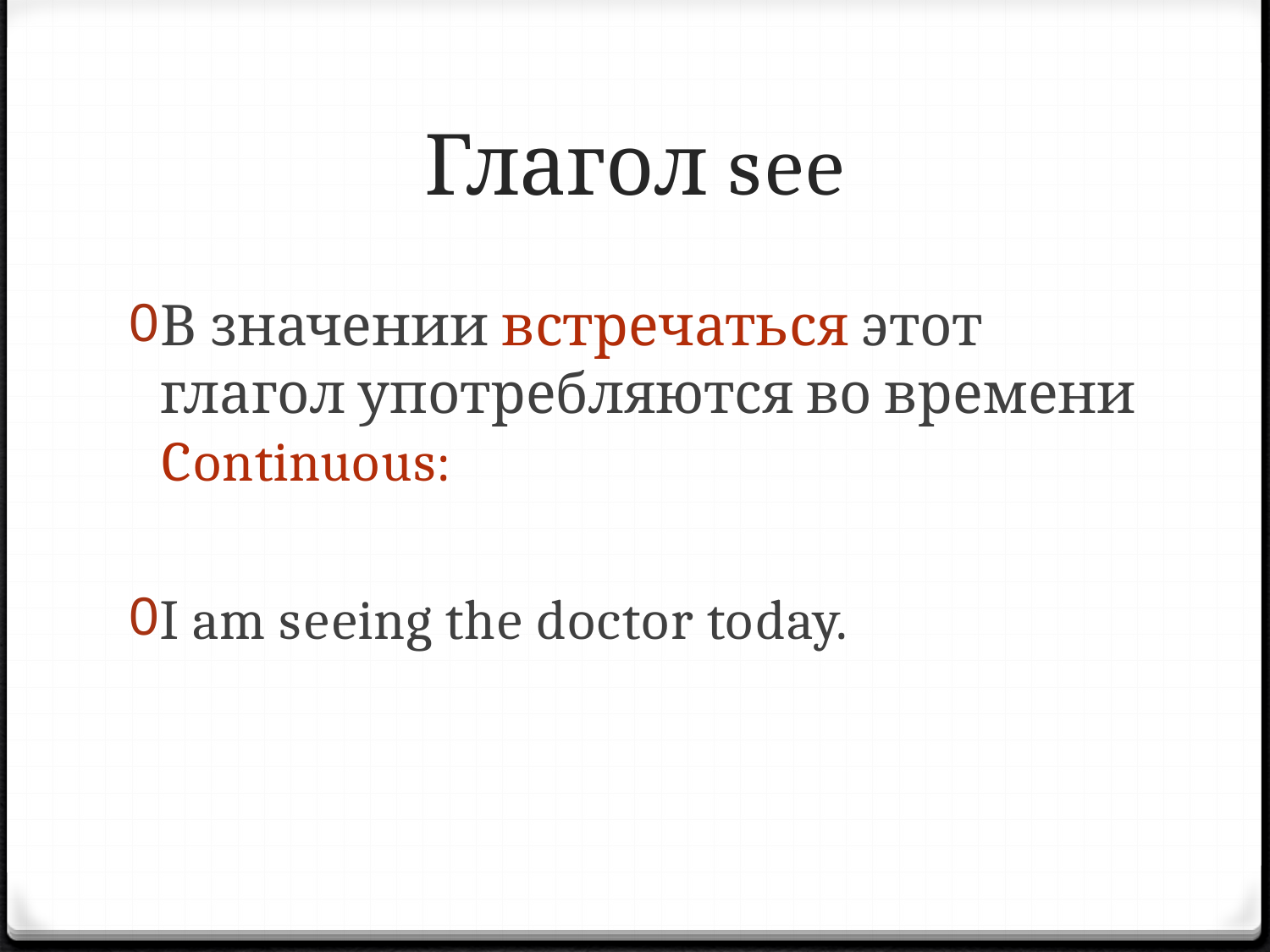

# Глагол see
В значении встречаться этот глагол употребляются во времени Continuous:

I am seeing the doctor today.